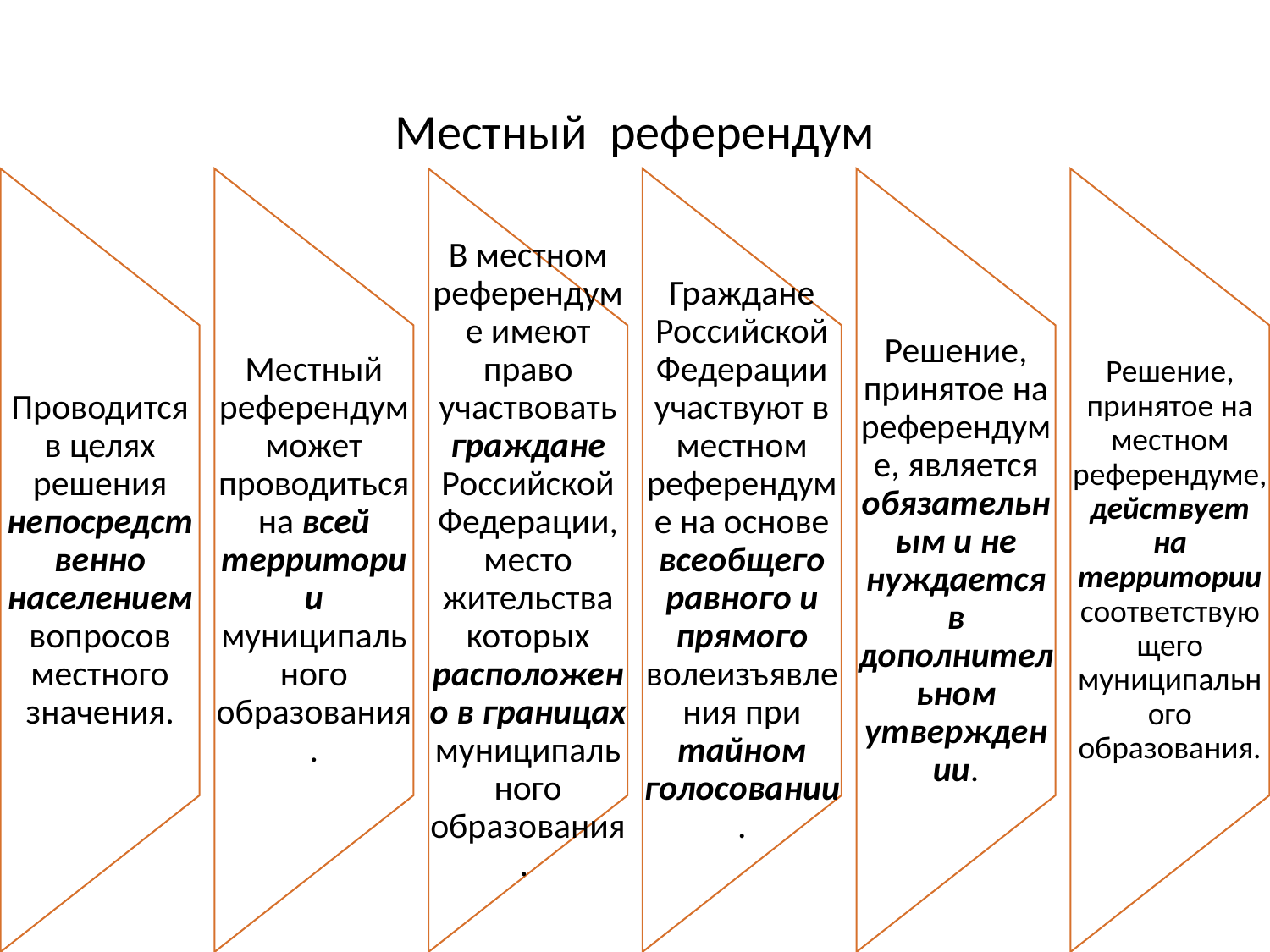

# Местный  референдум
Проводится в целях решения непосредственно населением вопросов местного значения.
Местный референдум может проводиться на всей территории муниципального образования.
В местном референдуме имеют право участвовать граждане Российской Федерации, место жительства которых расположено в границах муниципального образования.
Граждане Российской Федерации участвуют в местном референдуме на основе всеобщего равного и прямого волеизъявления при тайном голосовании.
Решение, принятое на референдуме, является обязательным и не нуждается в дополнительном утверждении.
Решение, принятое на местном референдуме, действует на территории соответствующего муниципального образования.